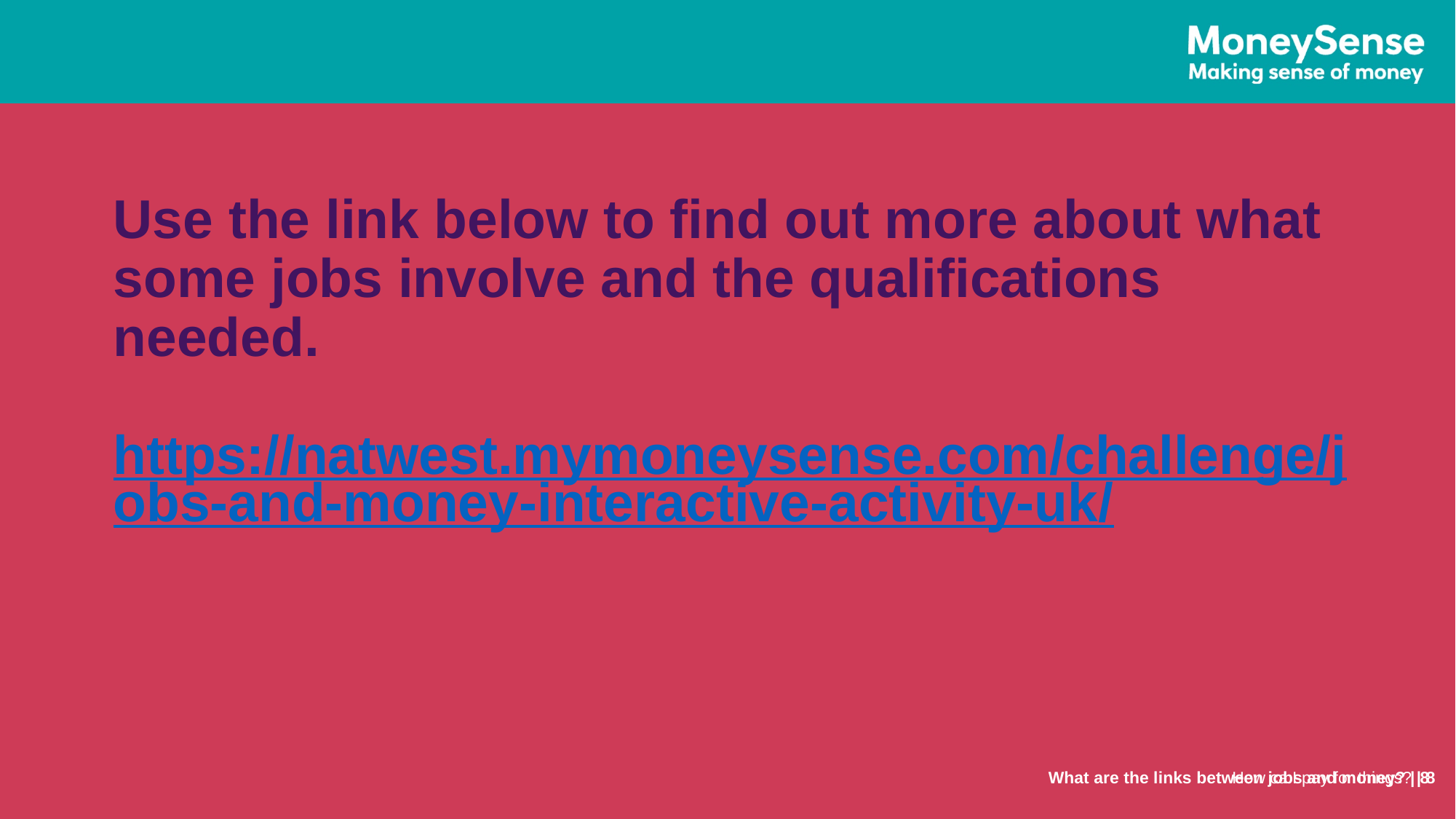

Use the link below to find out more about what some jobs involve and the qualifications needed.

https://natwest.mymoneysense.com/challenge/jobs-and-money-interactive-activity-uk/

How ca I pay for things? | 8